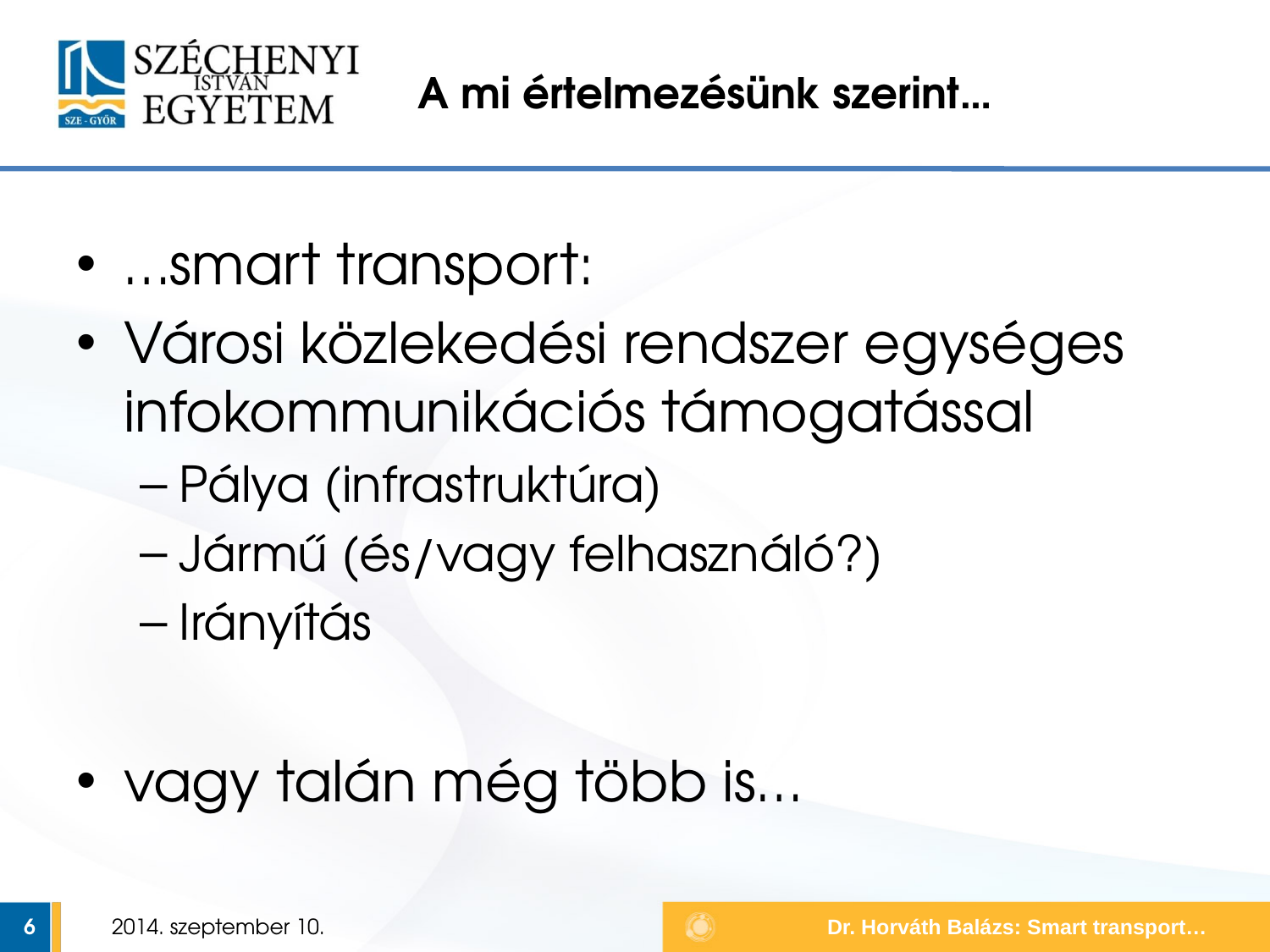

# A mi értelmezésünk szerint…
…smart transport:
Városi közlekedési rendszer egységes infokommunikációs támogatással
Pálya (infrastruktúra)
Jármű (és/vagy felhasználó?)
Irányítás

vagy talán még több is…
6
2014. szeptember 10.
Dr. Horváth Balázs: Smart transport…